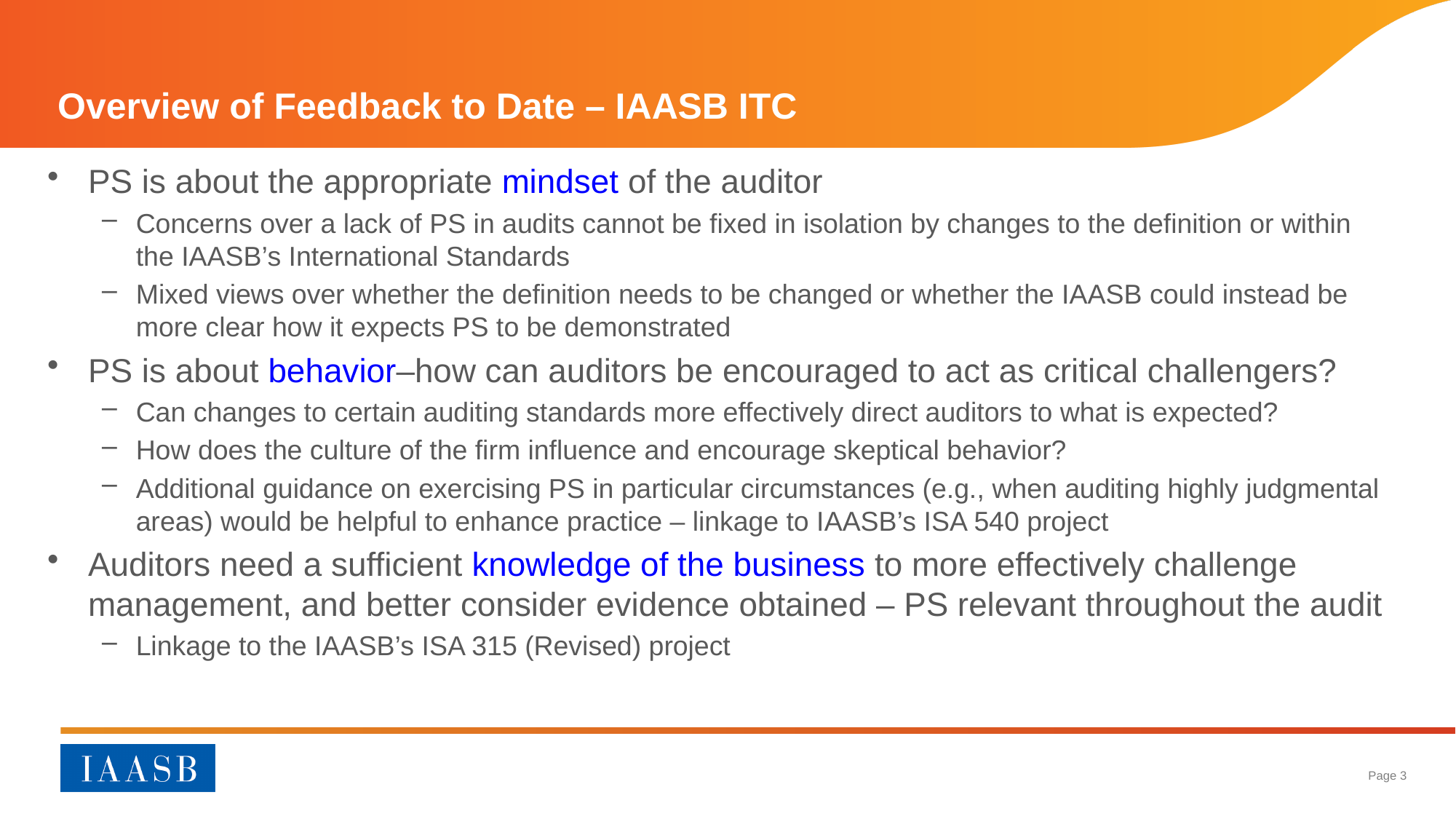

# Overview of Feedback to Date – IAASB ITC
PS is about the appropriate mindset of the auditor
Concerns over a lack of PS in audits cannot be fixed in isolation by changes to the definition or within the IAASB’s International Standards
Mixed views over whether the definition needs to be changed or whether the IAASB could instead be more clear how it expects PS to be demonstrated
PS is about behavior–how can auditors be encouraged to act as critical challengers?
Can changes to certain auditing standards more effectively direct auditors to what is expected?
How does the culture of the firm influence and encourage skeptical behavior?
Additional guidance on exercising PS in particular circumstances (e.g., when auditing highly judgmental areas) would be helpful to enhance practice – linkage to IAASB’s ISA 540 project
Auditors need a sufficient knowledge of the business to more effectively challenge management, and better consider evidence obtained – PS relevant throughout the audit
Linkage to the IAASB’s ISA 315 (Revised) project